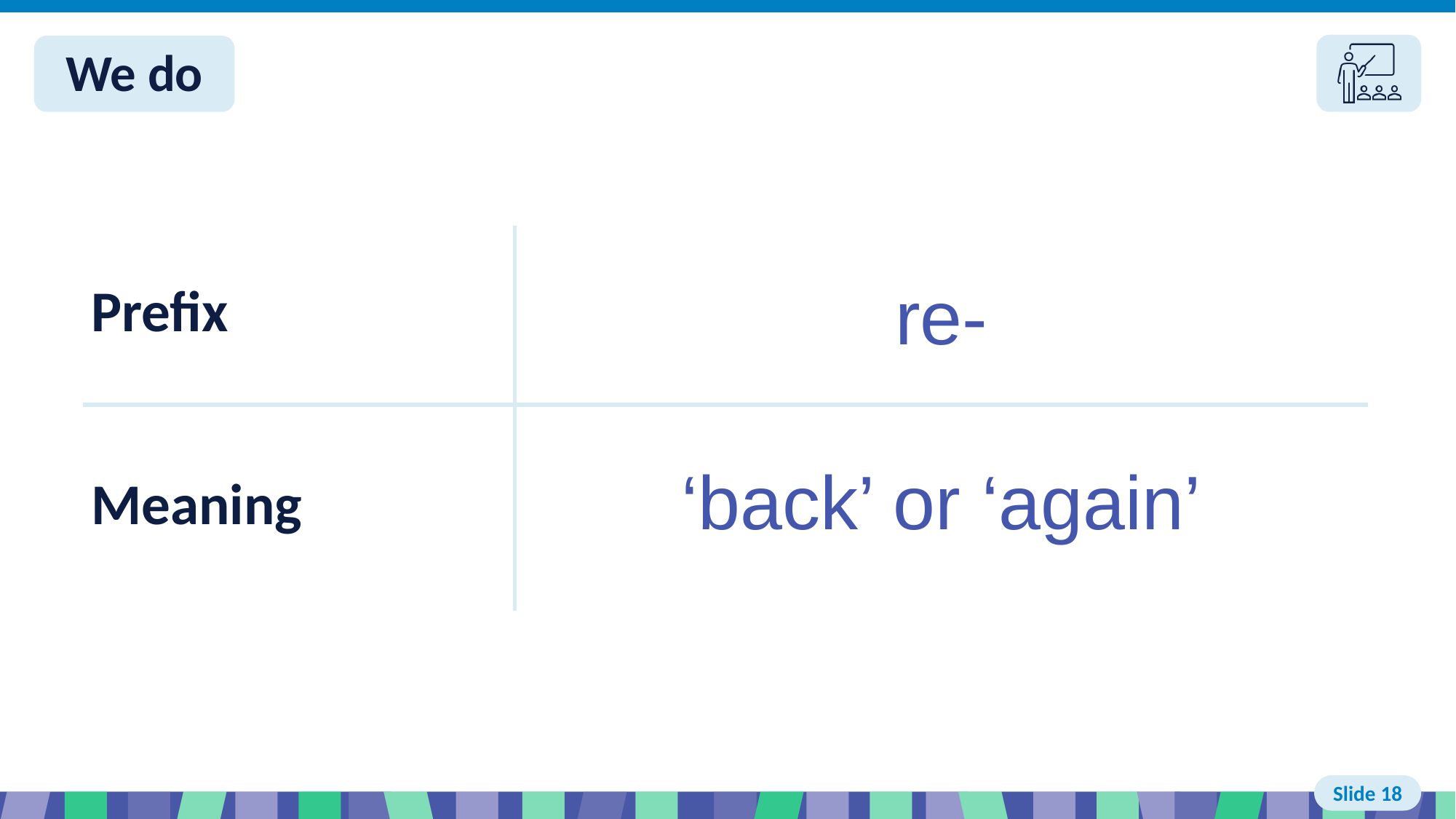

Slide 18 We do
| Prefix | re- |
| --- | --- |
| Meaning | ‘back’ or ‘again’ |